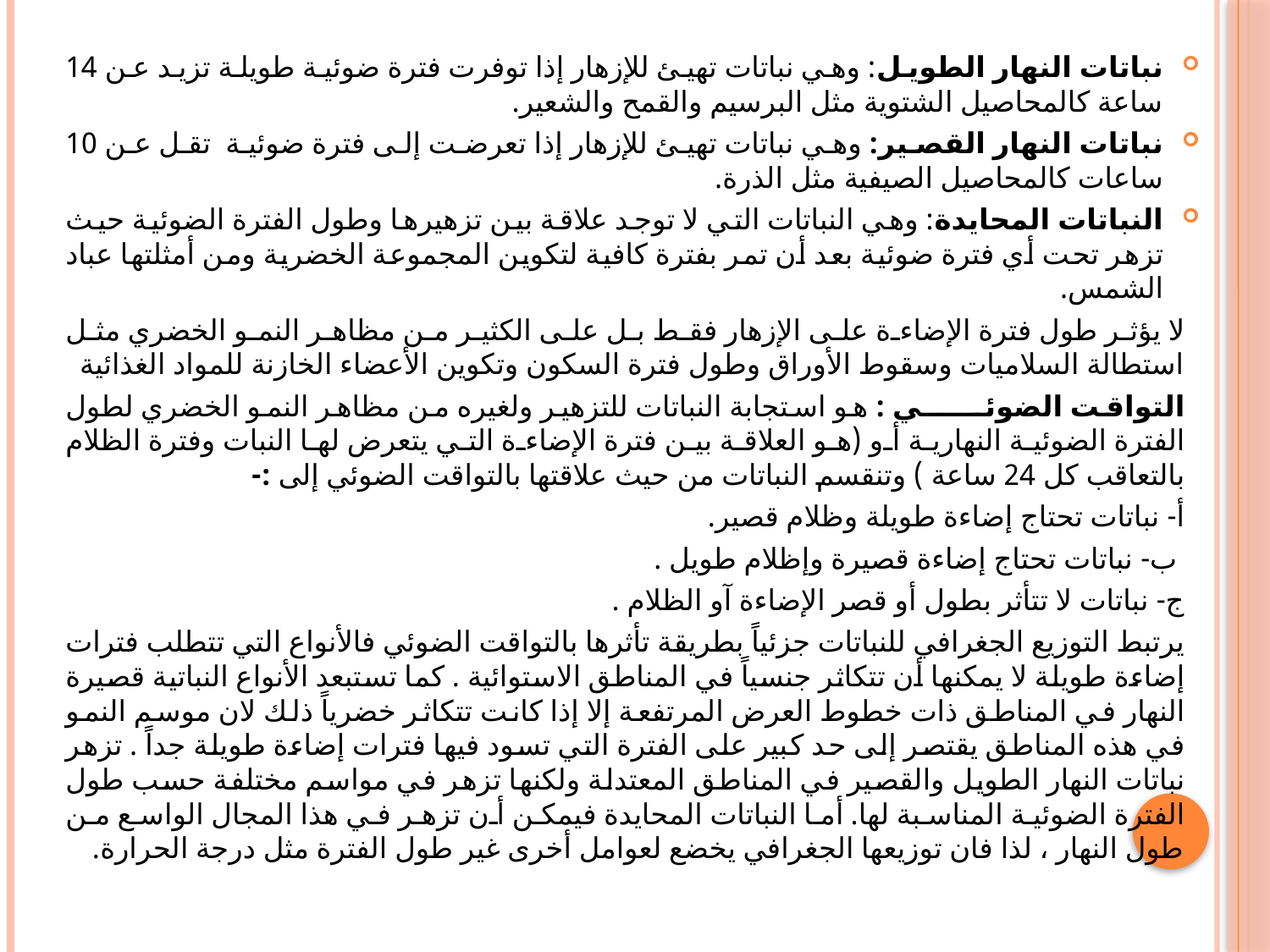

#
نباتات النهار الطويل: وهي نباتات تهيئ للإزهار إذا توفرت فترة ضوئية طويلة تزيد عن 14 ساعة كالمحاصيل الشتوية مثل البرسيم والقمح والشعير.
نباتات النهار القصير: وهي نباتات تهيئ للإزهار إذا تعرضت إلى فترة ضوئية  تقل عن 10 ساعات كالمحاصيل الصيفية مثل الذرة.
النباتات المحايدة: وهي النباتات التي لا توجد علاقة بين تزهيرها وطول الفترة الضوئية حيث تزهر تحت أي فترة ضوئية بعد أن تمر بفترة كافية لتكوين المجموعة الخضرية ومن أمثلتها عباد الشمس.
لا يؤثر طول فترة الإضاءة على الإزهار فقط بل على الكثير من مظاهر النمو الخضري مثل استطالة السلاميات وسقوط الأوراق وطول فترة السكون وتكوين الأعضاء الخازنة للمواد الغذائية
التواقت الضوئــــــي : هو استجابة النباتات للتزهير ولغيره من مظاهر النمو الخضري لطول الفترة الضوئية النهارية أو (هو العلاقة بين فترة الإضاءة التي يتعرض لها النبات وفترة الظلام بالتعاقب كل 24 ساعة ) وتنقسم النباتات من حيث علاقتها بالتواقت الضوئي إلى :-
أ- نباتات تحتاج إضاءة طويلة وظلام قصير.
 ب- نباتات تحتاج إضاءة قصيرة وإظلام طويل .
ج- نباتات لا تتأثر بطول أو قصر الإضاءة آو الظلام .
يرتبط التوزيع الجغرافي للنباتات جزئياً بطريقة تأثرها بالتواقت الضوئي فالأنواع التي تتطلب فترات إضاءة طويلة لا يمكنها أن تتكاثر جنسياً في المناطق الاستوائية . كما تستبعد الأنواع النباتية قصيرة النهار في المناطق ذات خطوط العرض المرتفعة إلا إذا كانت تتكاثر خضرياً ذلك لان موسم النمو في هذه المناطق يقتصر إلى حد كبير على الفترة التي تسود فيها فترات إضاءة طويلة جداً . تزهر نباتات النهار الطويل والقصير في المناطق المعتدلة ولكنها تزهر في مواسم مختلفة حسب طول الفترة الضوئية المناسبة لها. أما النباتات المحايدة فيمكن أن تزهر في هذا المجال الواسع من طول النهار ، لذا فان توزيعها الجغرافي يخضع لعوامل أخرى غير طول الفترة مثل درجة الحرارة.